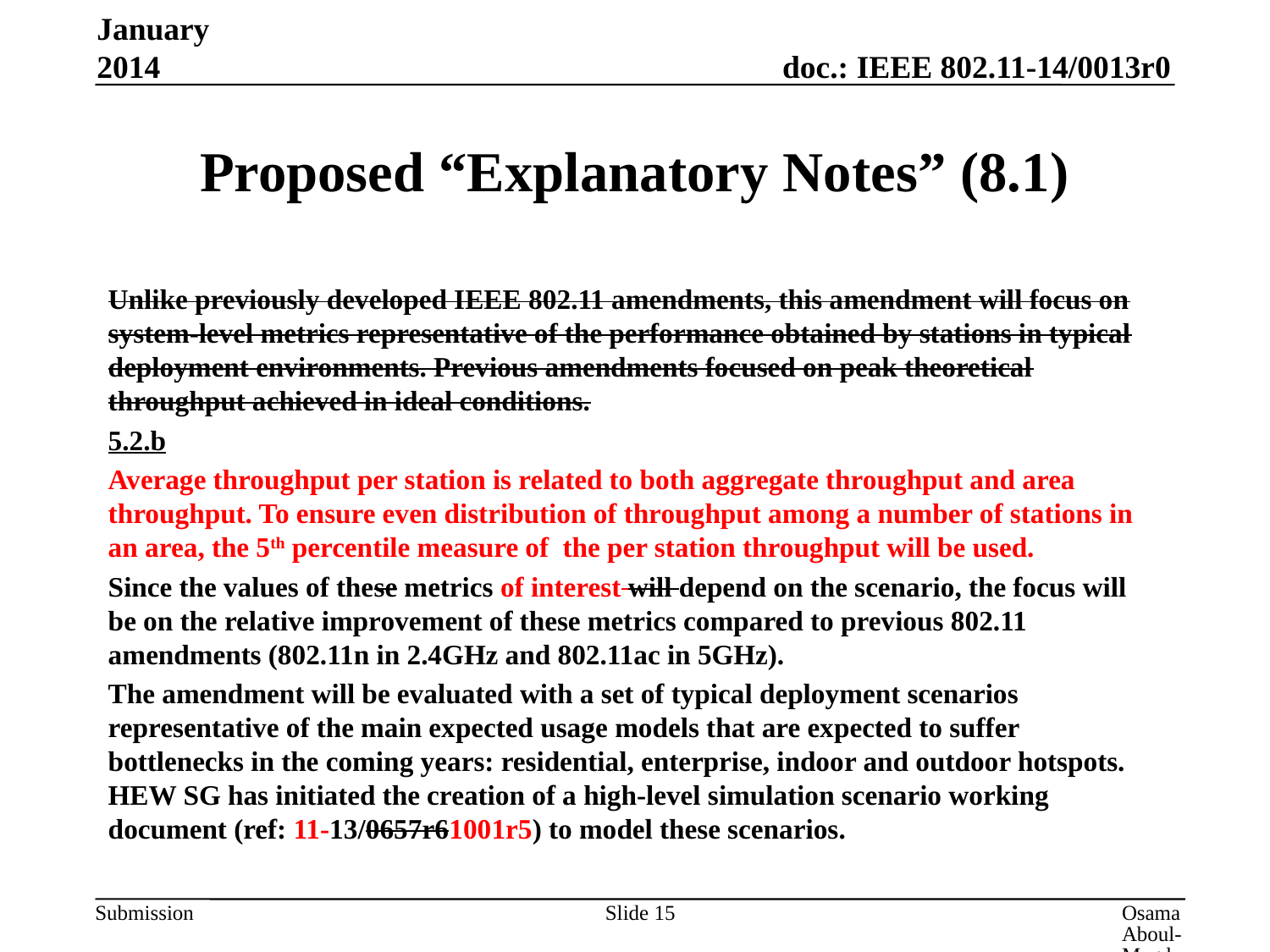

January 2014
# Proposed “Explanatory Notes” (8.1)
Unlike previously developed IEEE 802.11 amendments, this amendment will focus on system-level metrics representative of the performance obtained by stations in typical deployment environments. Previous amendments focused on peak theoretical throughput achieved in ideal conditions.
5.2.b
Average throughput per station is related to both aggregate throughput and area throughput. To ensure even distribution of throughput among a number of stations in an area, the 5th percentile measure of  the per station throughput will be used.
Since the values of these metrics of interest will depend on the scenario, the focus will be on the relative improvement of these metrics compared to previous 802.11 amendments (802.11n in 2.4GHz and 802.11ac in 5GHz).
The amendment will be evaluated with a set of typical deployment scenarios representative of the main expected usage models that are expected to suffer bottlenecks in the coming years: residential, enterprise, indoor and outdoor hotspots. HEW SG has initiated the creation of a high-level simulation scenario working document (ref: 11-13/0657r61001r5) to model these scenarios.

Slide 15
Osama Aboul-Magd, Huawei Technologies